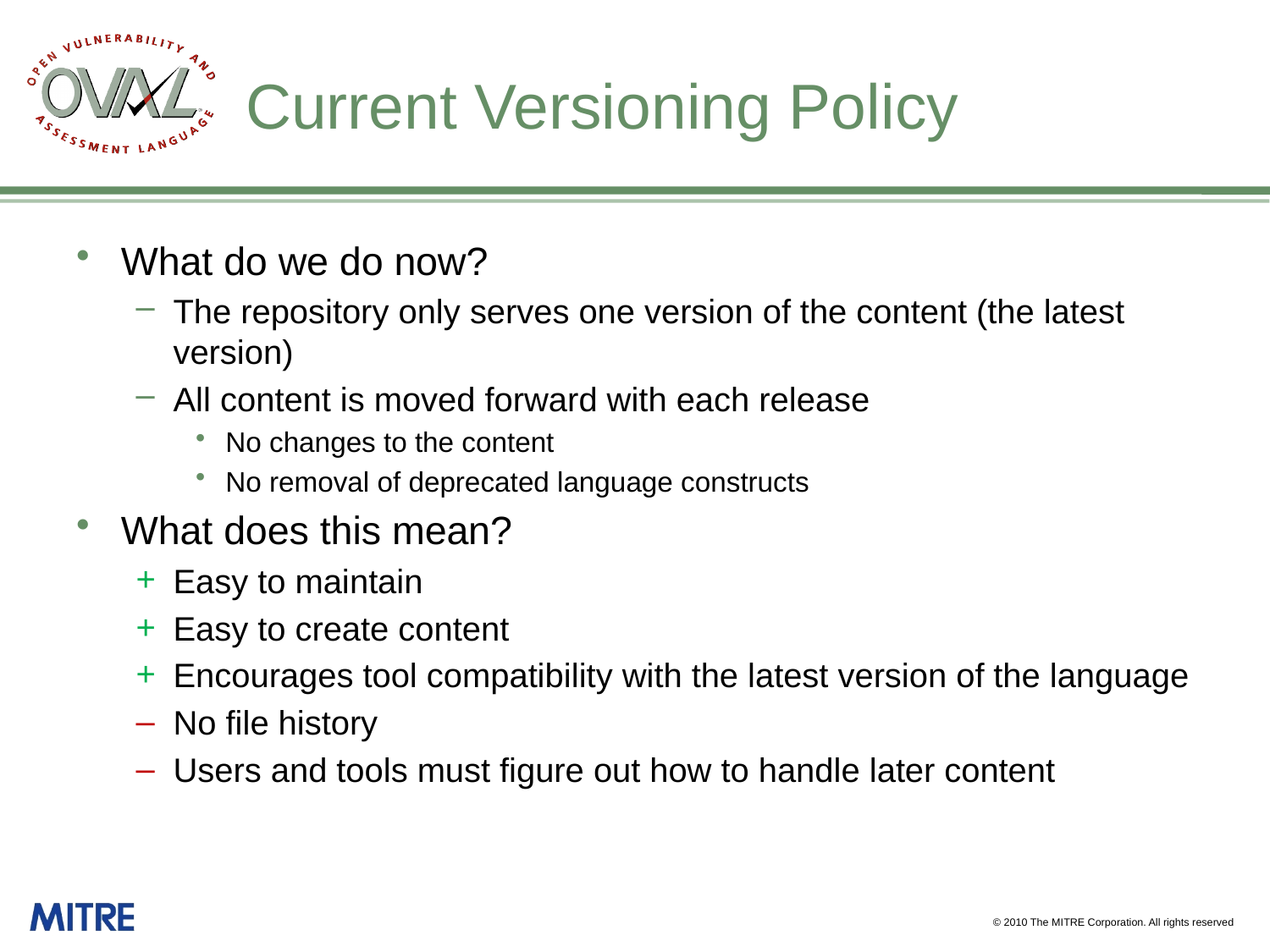

# Current Versioning Policy
What do we do now?
The repository only serves one version of the content (the latest version)
All content is moved forward with each release
No changes to the content
No removal of deprecated language constructs
What does this mean?
Easy to maintain
Easy to create content
Encourages tool compatibility with the latest version of the language
No file history
Users and tools must figure out how to handle later content